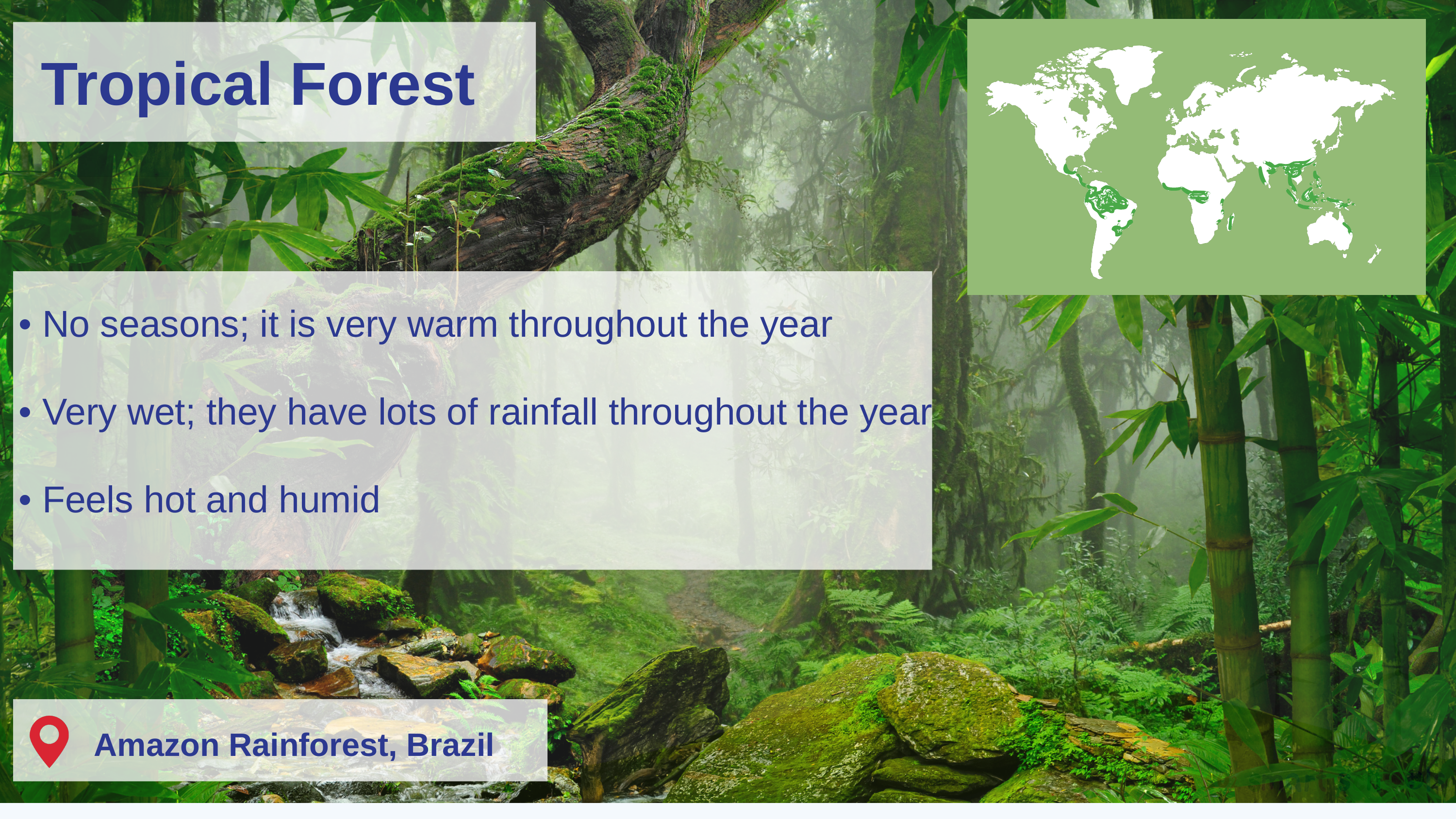

Tropical Forest

• No seasons; it is very warm throughout the year

• Very wet; they have lots of rainfall throughout the year

• Feels hot and humid

Amazon Rainforest, Brazil